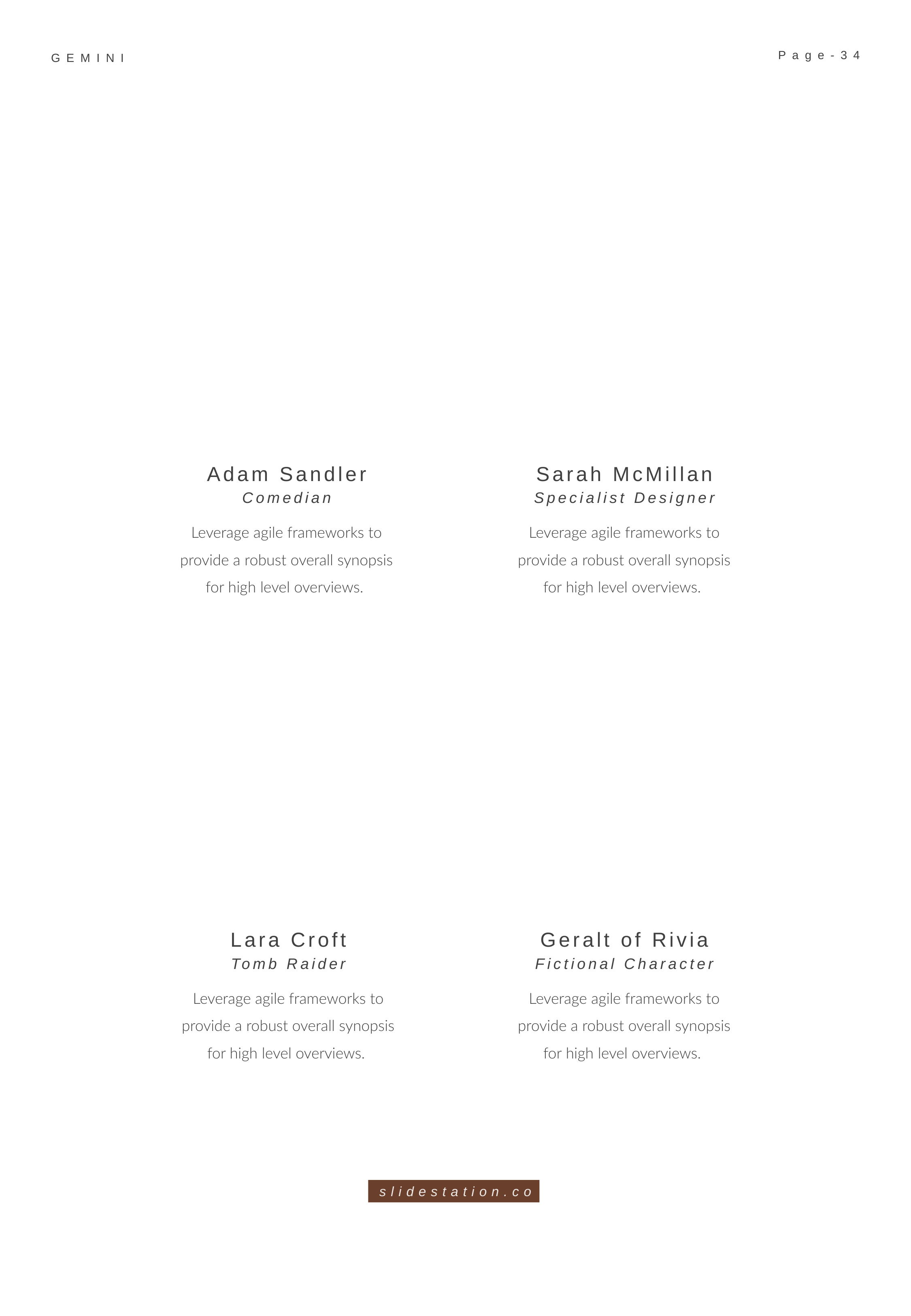

Page-34
GEMINI

Adam Sandler
Sarah McMillan
Comedian
Specialist Designer
Leverage agile frameworks to provide a robust overall synopsis for high level overviews.
Leverage agile frameworks to provide a robust overall synopsis for high level overviews.

Lara Croft
Geralt of Rivia
Tomb Raider
Fictional Character
Leverage agile frameworks to provide a robust overall synopsis for high level overviews.
Leverage agile frameworks to provide a robust overall synopsis for high level overviews.
slidestation.co